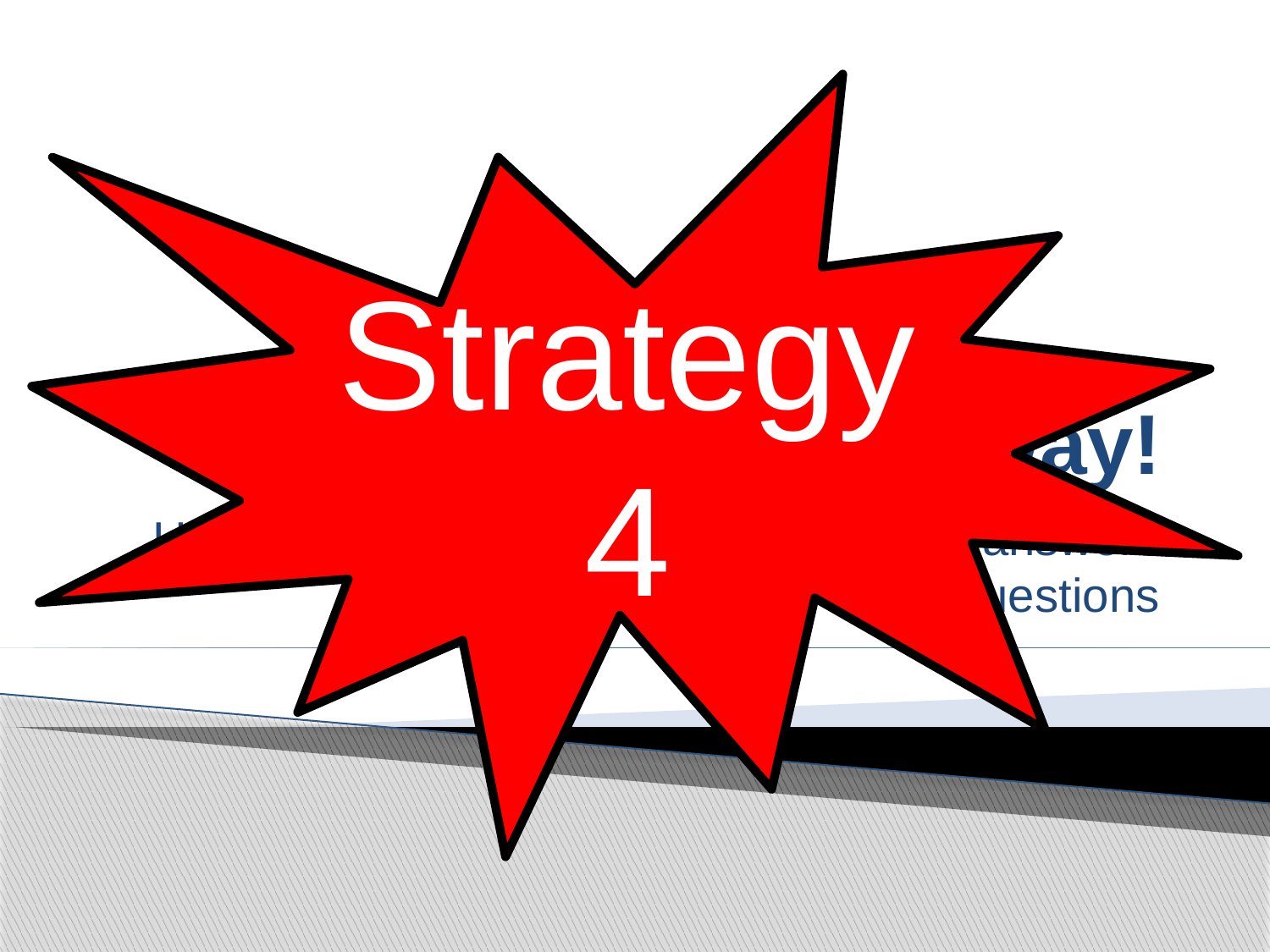

Strategy 4
# Answers Away!
Having students create multiple choice answers for released STAAR questions